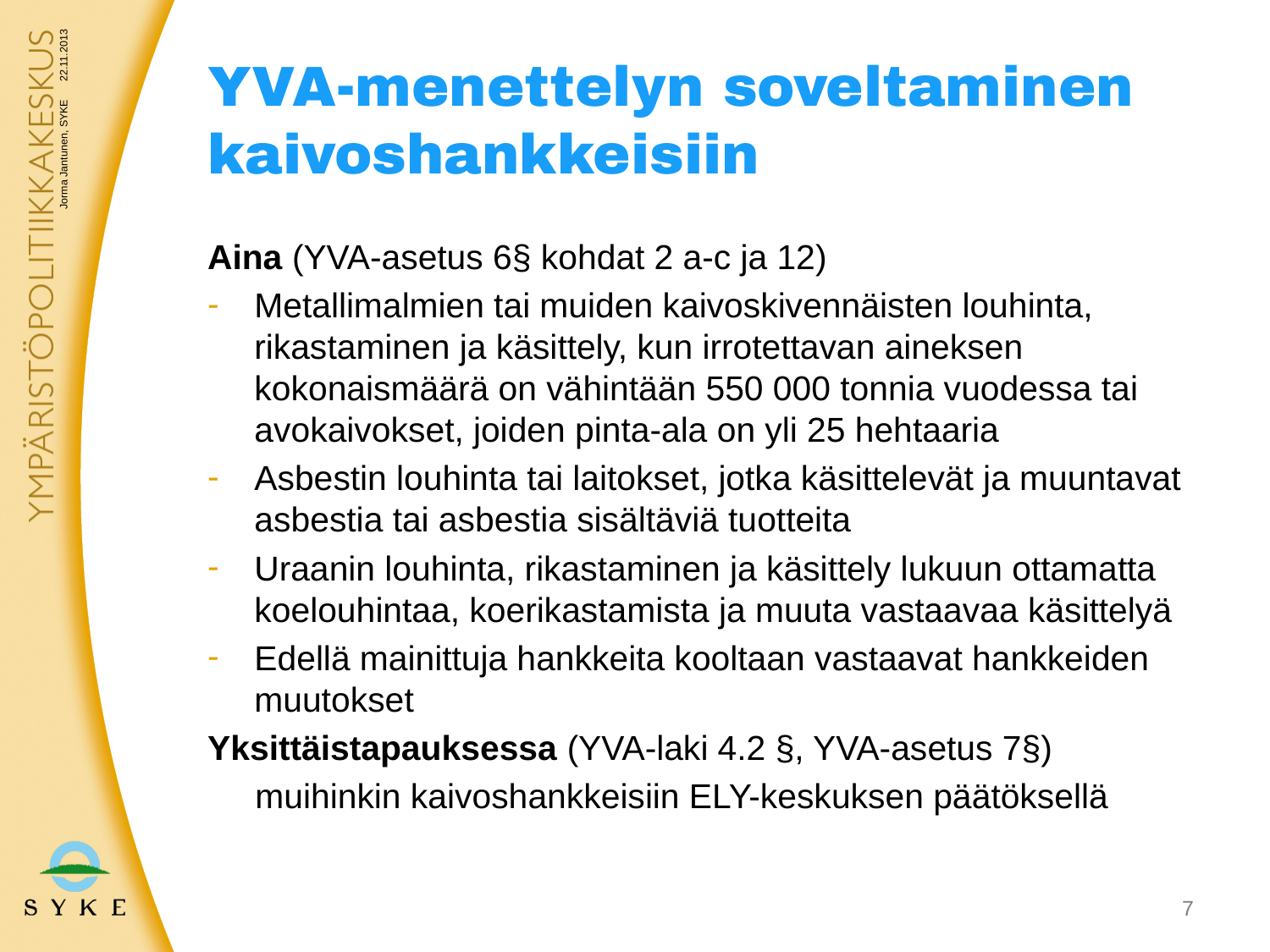

# YVA-menettelyn soveltaminen kaivoshankkeisiin
22.11.2013
Aina (YVA-asetus 6§ kohdat 2 a-c ja 12)
Metallimalmien tai muiden kaivoskivennäisten louhinta, rikastaminen ja käsittely, kun irrotettavan aineksen kokonaismäärä on vähintään 550 000 tonnia vuodessa tai avokaivokset, joiden pinta-ala on yli 25 hehtaaria
Asbestin louhinta tai laitokset, jotka käsittelevät ja muuntavat asbestia tai asbestia sisältäviä tuotteita
Uraanin louhinta, rikastaminen ja käsittely lukuun ottamatta koelouhintaa, koerikastamista ja muuta vastaavaa käsittelyä
Edellä mainittuja hankkeita kooltaan vastaavat hankkeiden muutokset
Yksittäistapauksessa (YVA-laki 4.2 §, YVA-asetus 7§)
     muihinkin kaivoshankkeisiin ELY-keskuksen päätöksellä

Jorma Jantunen, SYKE
7